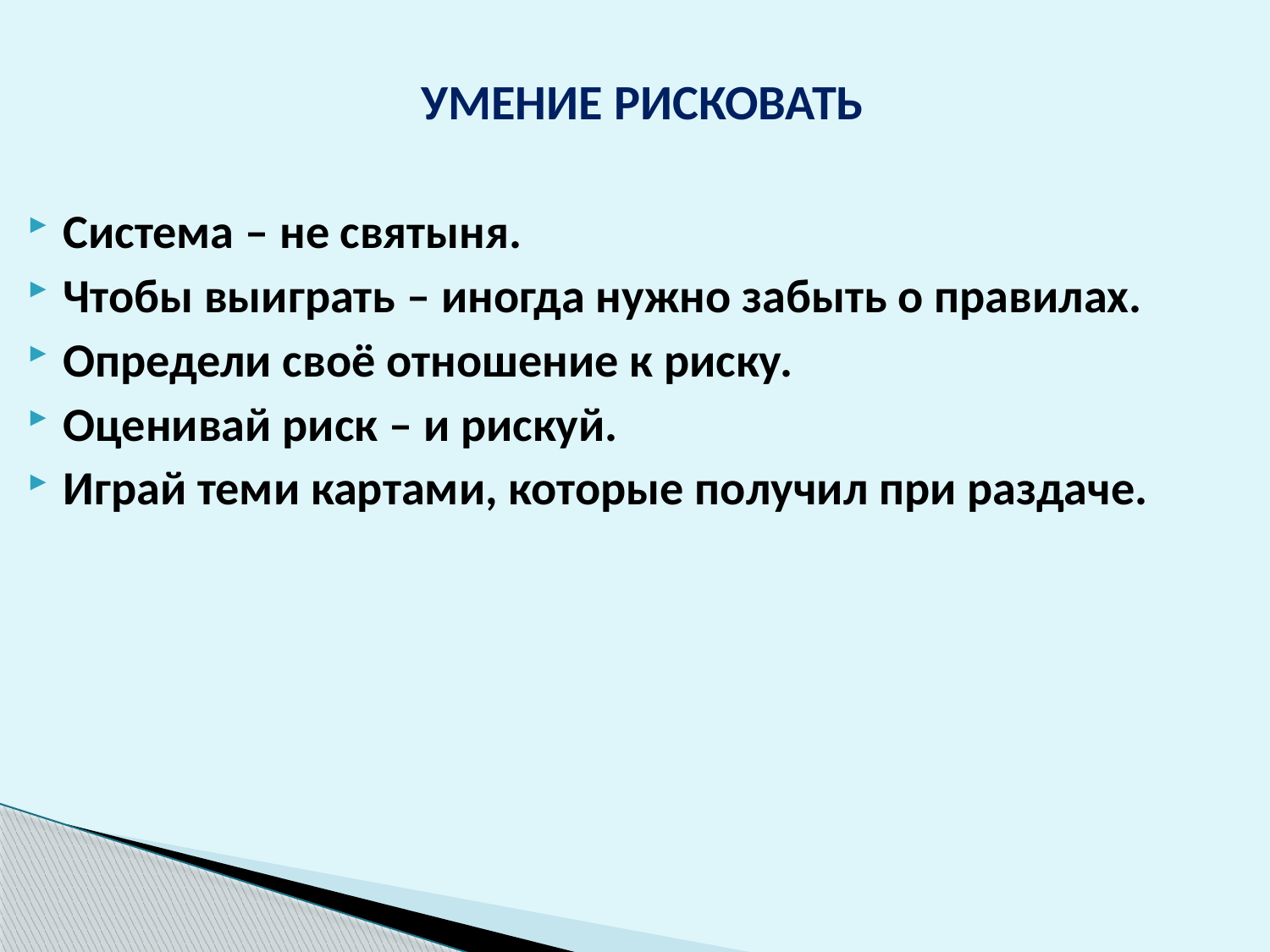

УМЕНИЕ РИСКОВАТЬ

Система – не святыня.
Чтобы выиграть – иногда нужно забыть о правилах.
Определи своё отношение к риску.
Оценивай риск – и рискуй.
Играй теми картами, которые получил при раздаче.